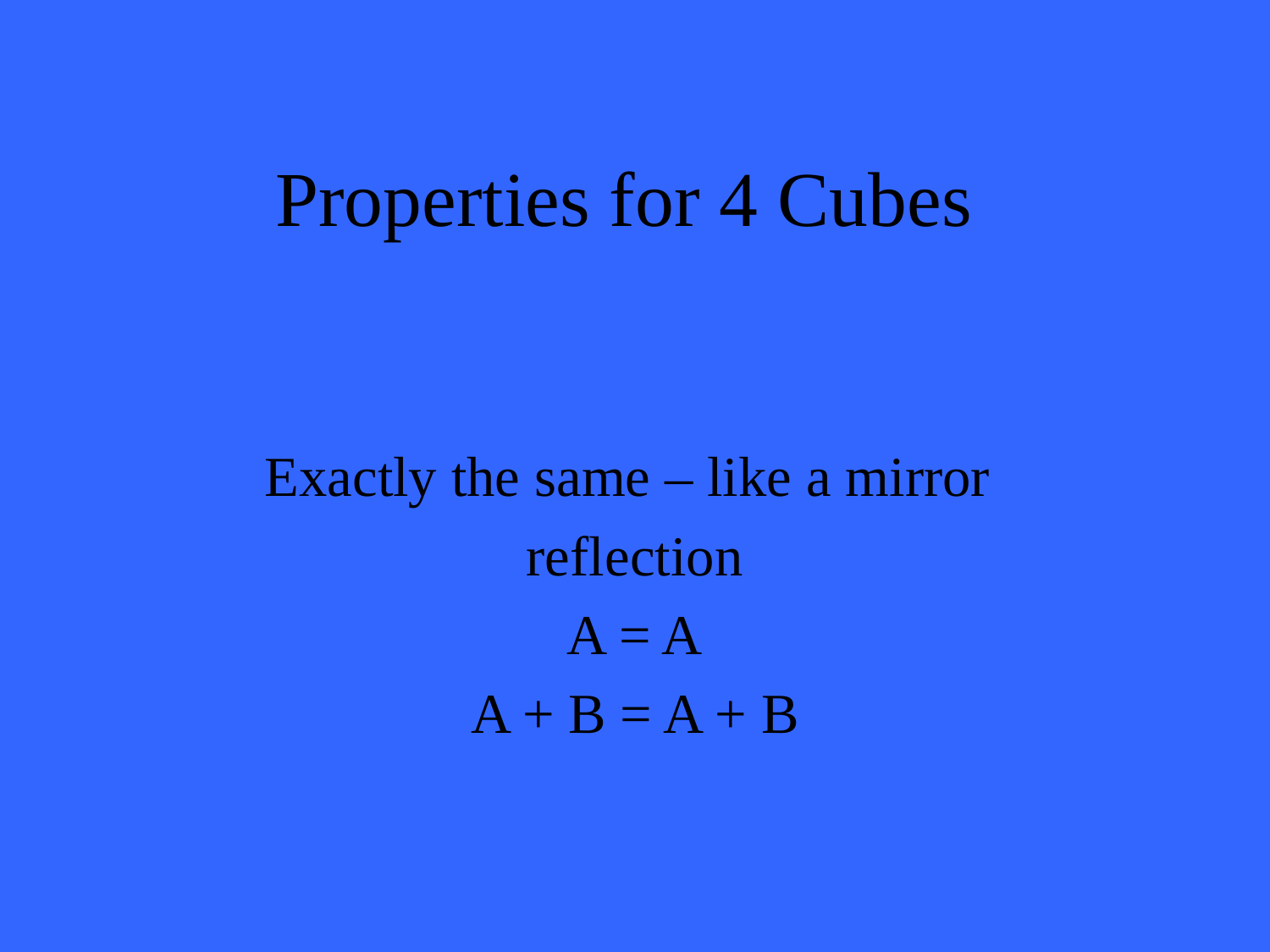

Properties for 4 Cubes
Exactly the same – like a mirror
reflection
A = A
A + B = A + B